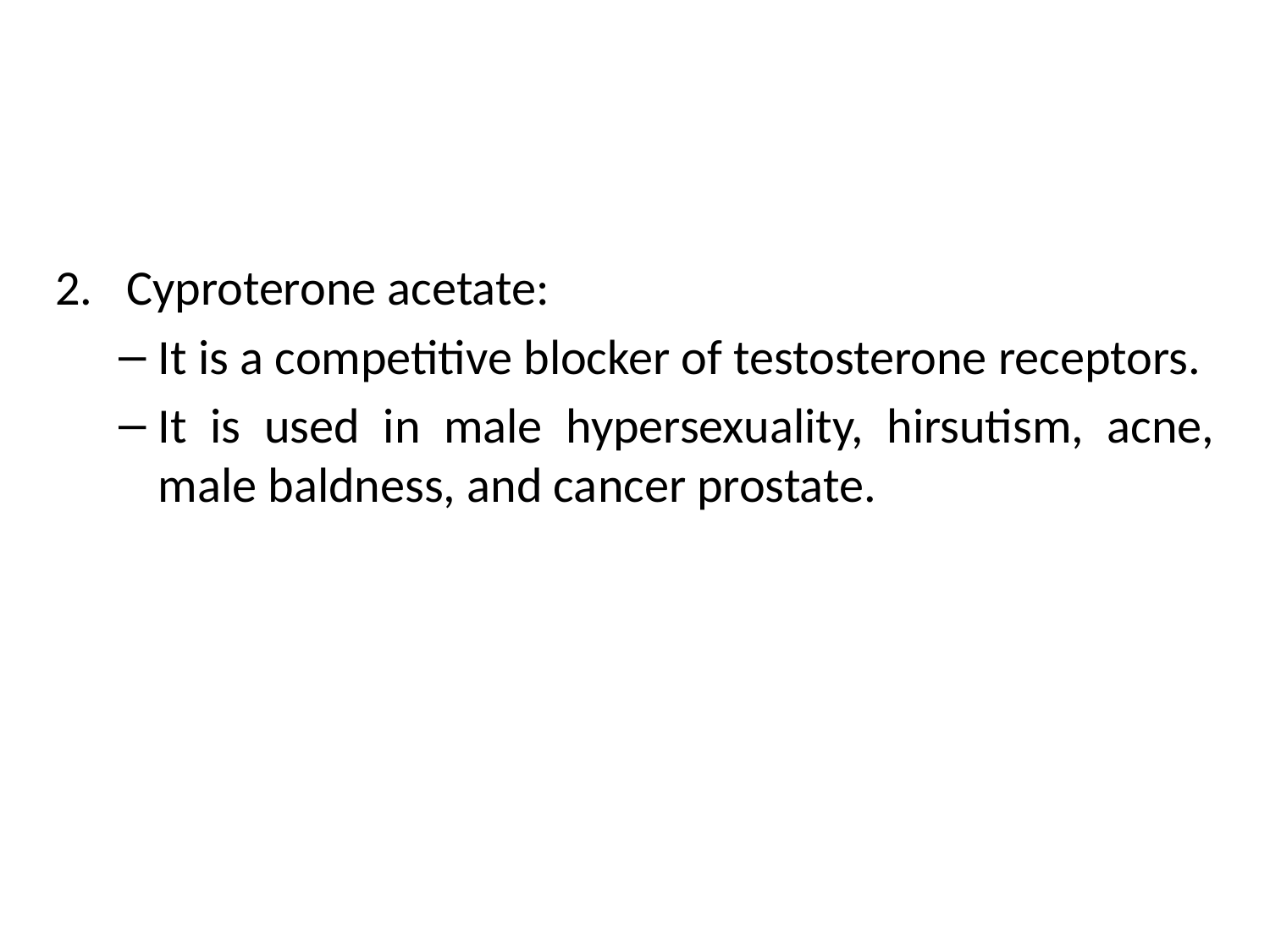

#
Cyproterone acetate:
It is a competitive blocker of testosterone receptors.
It is used in male hypersexuality, hirsutism, acne, male baldness, and cancer prostate.